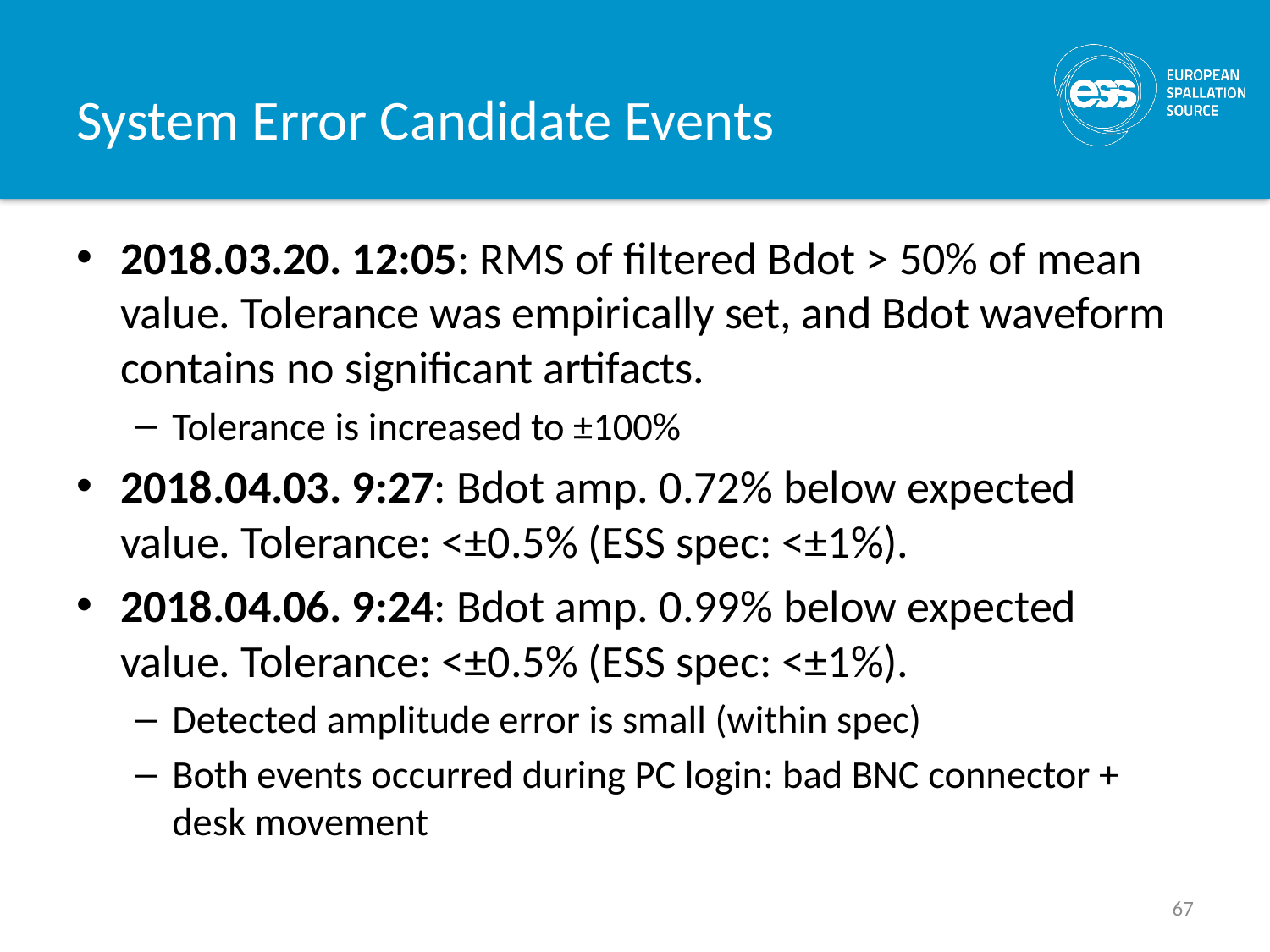

# System Error Candidate Events
2018.03.20. 12:05: RMS of filtered Bdot > 50% of mean value. Tolerance was empirically set, and Bdot waveform contains no significant artifacts.
Tolerance is increased to ±100%
2018.04.03. 9:27: Bdot amp. 0.72% below expected value. Tolerance: <±0.5% (ESS spec: <±1%).
2018.04.06. 9:24: Bdot amp. 0.99% below expected value. Tolerance: <±0.5% (ESS spec: <±1%).
Detected amplitude error is small (within spec)
Both events occurred during PC login: bad BNC connector + desk movement

67